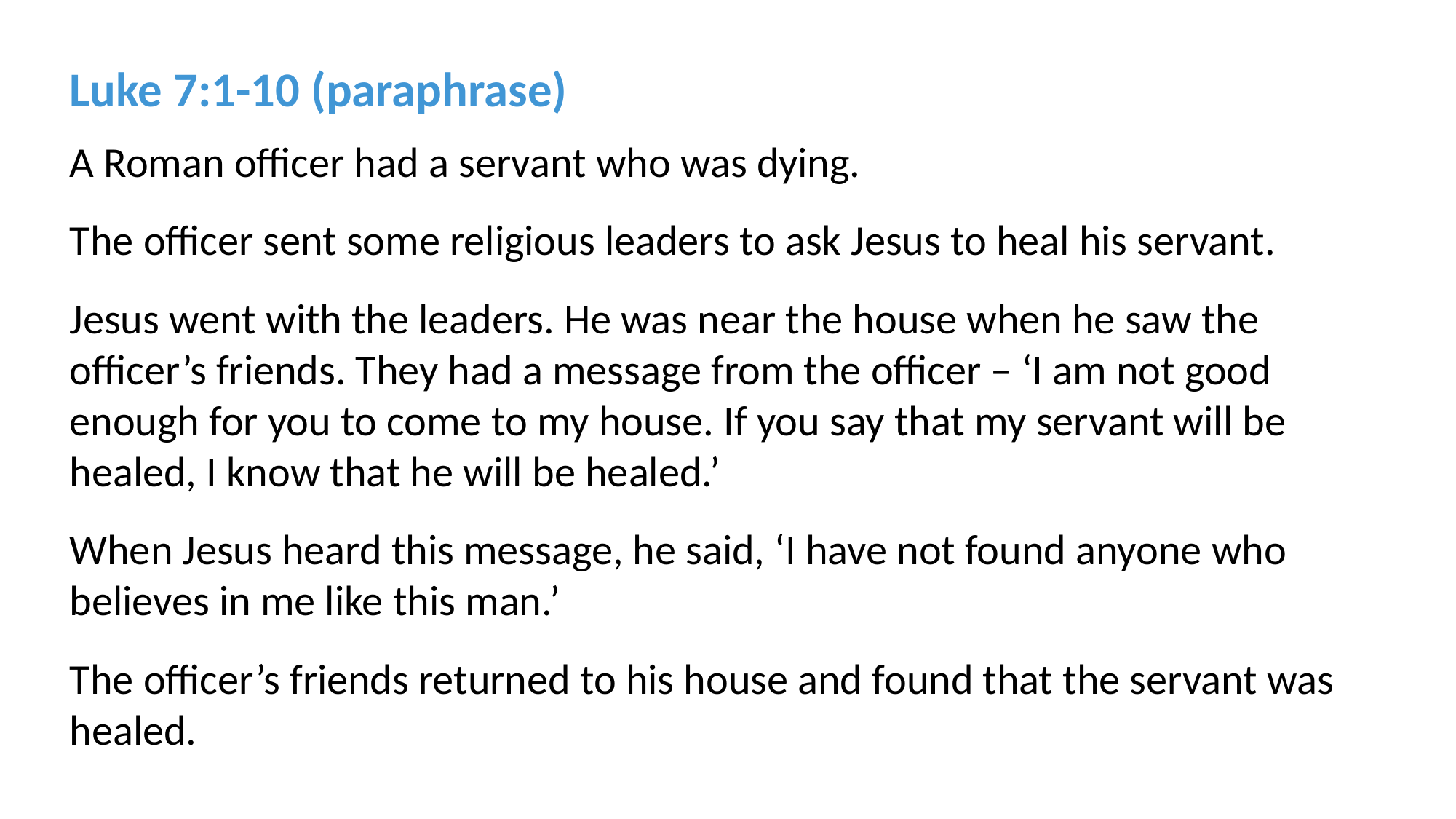

Luke 7:1-10 (paraphrase)
A Roman officer had a servant who was dying.
The officer sent some religious leaders to ask Jesus to heal his servant.
Jesus went with the leaders. He was near the house when he saw the officer’s friends. They had a message from the officer – ‘I am not good enough for you to come to my house. If you say that my servant will be healed, I know that he will be healed.’
When Jesus heard this message, he said, ‘I have not found anyone who believes in me like this man.’
The officer’s friends returned to his house and found that the servant was healed.